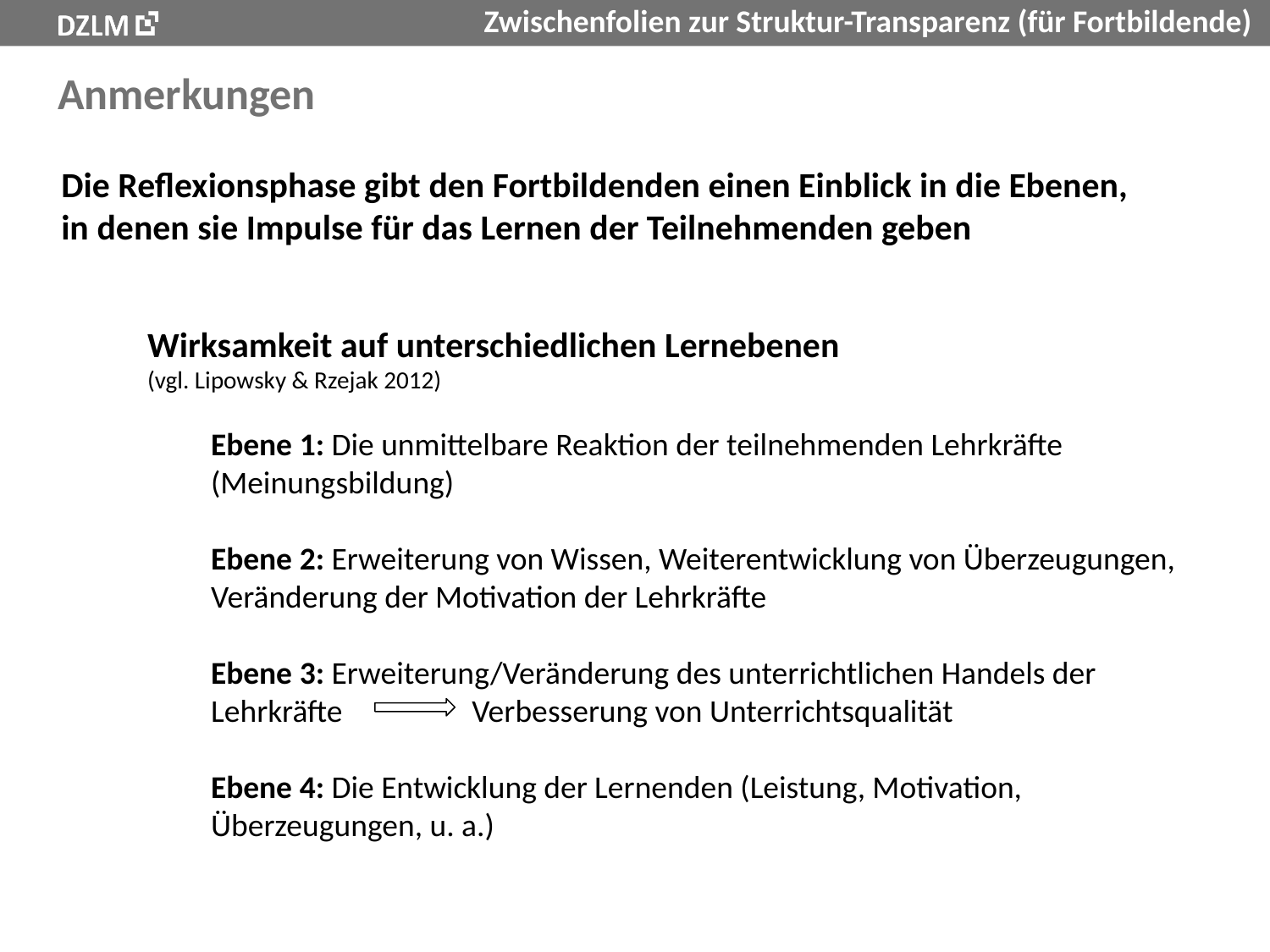

# Anmerkungen
Die Reflexionsphase gibt den Fortbildenden einen Einblick in die Ebenen,
in denen sie Impulse für das Lernen der Teilnehmenden geben
Wirksamkeit auf unterschiedlichen Lernebenen
(vgl. Lipowsky & Rzejak 2012)

Ebene 1: Die unmittelbare Reaktion der teilnehmenden Lehrkräfte (Meinungsbildung)

Ebene 2: Erweiterung von Wissen, Weiterentwicklung von Überzeugungen, Veränderung der Motivation der Lehrkräfte

Ebene 3: Erweiterung/Veränderung des unterrichtlichen Handels der Lehrkräfte                  Verbesserung von Unterrichtsqualität

Ebene 4: Die Entwicklung der Lernenden (Leistung, Motivation, Überzeugungen, u. a.)